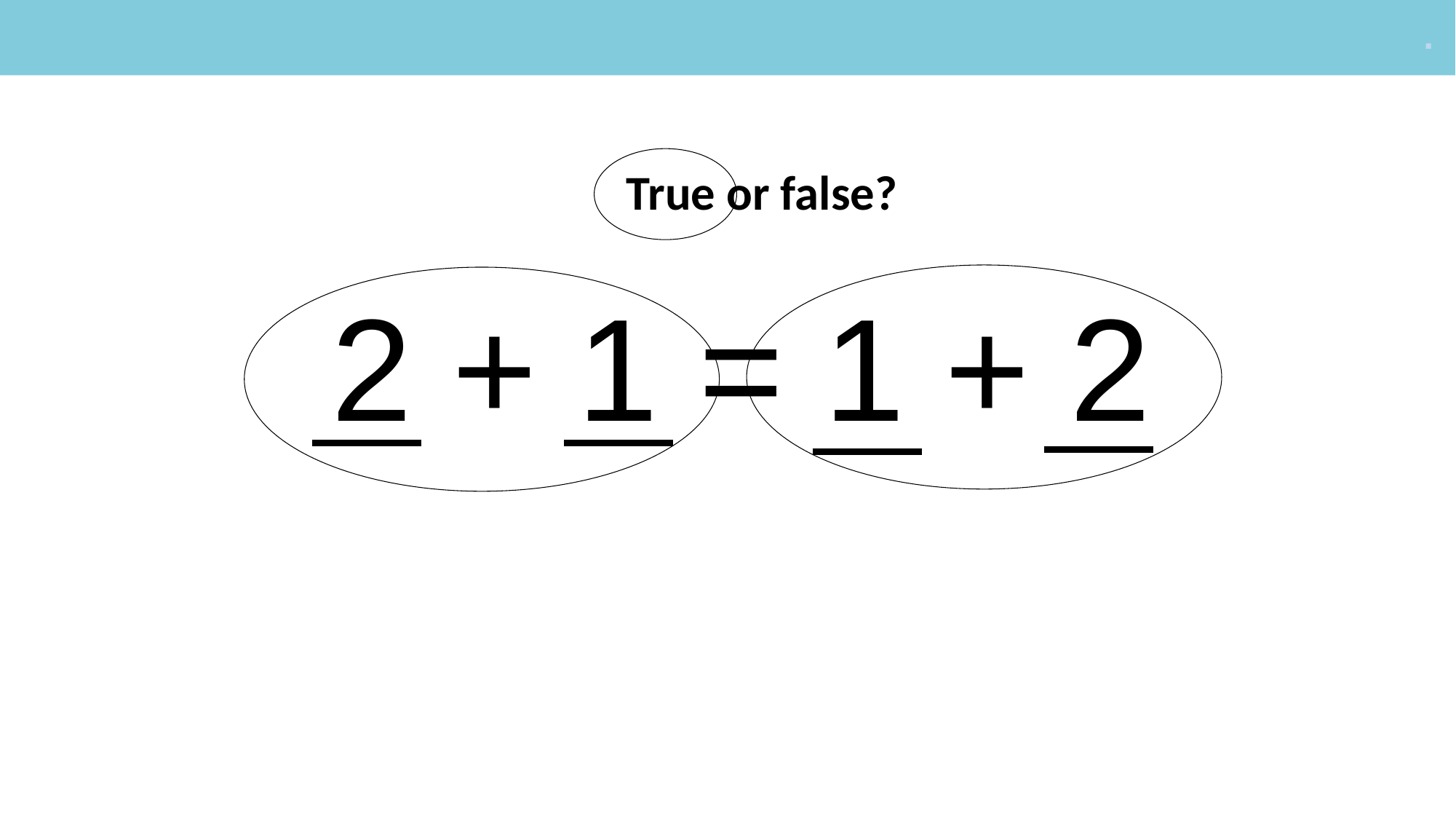

.

True or false?

2 + 1 = 1 + 2